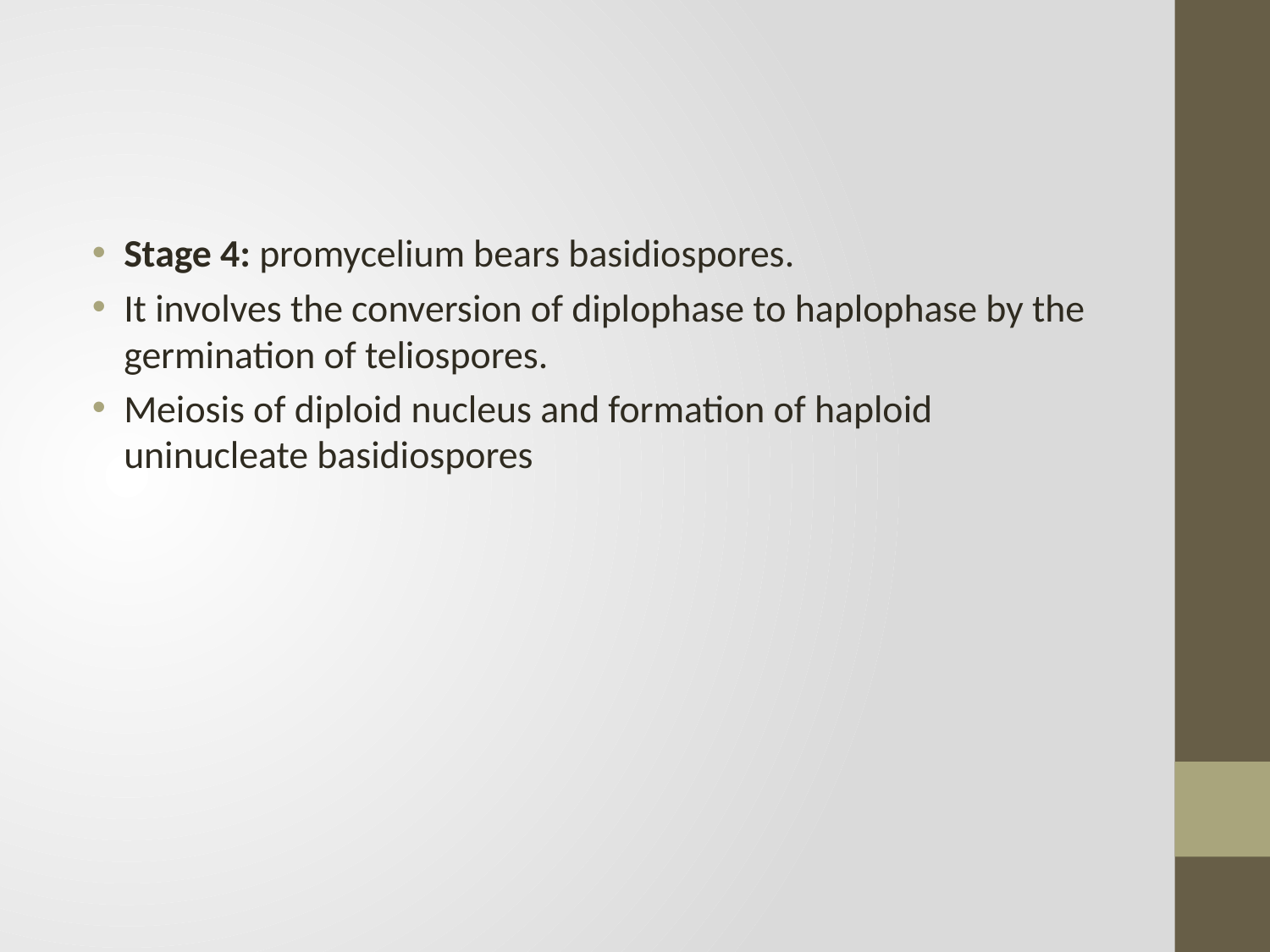

#
Stage 4: promycelium bears basidiospores.
It involves the conversion of diplophase to haplophase by the germination of teliospores.
Meiosis of diploid nucleus and formation of haploid uninucleate basidiospores